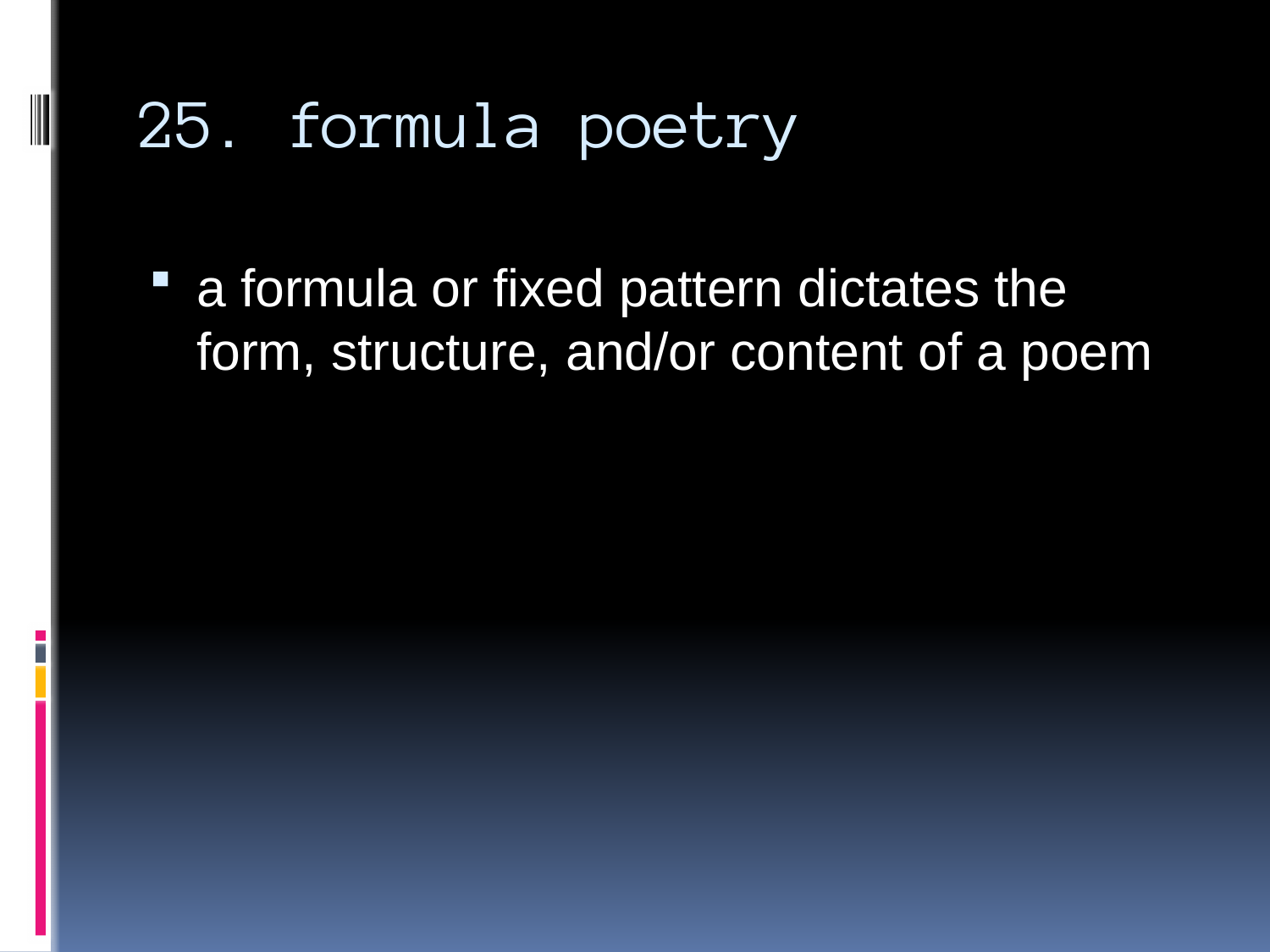

# 25. formula poetry
a formula or fixed pattern dictates the form, structure, and/or content of a poem